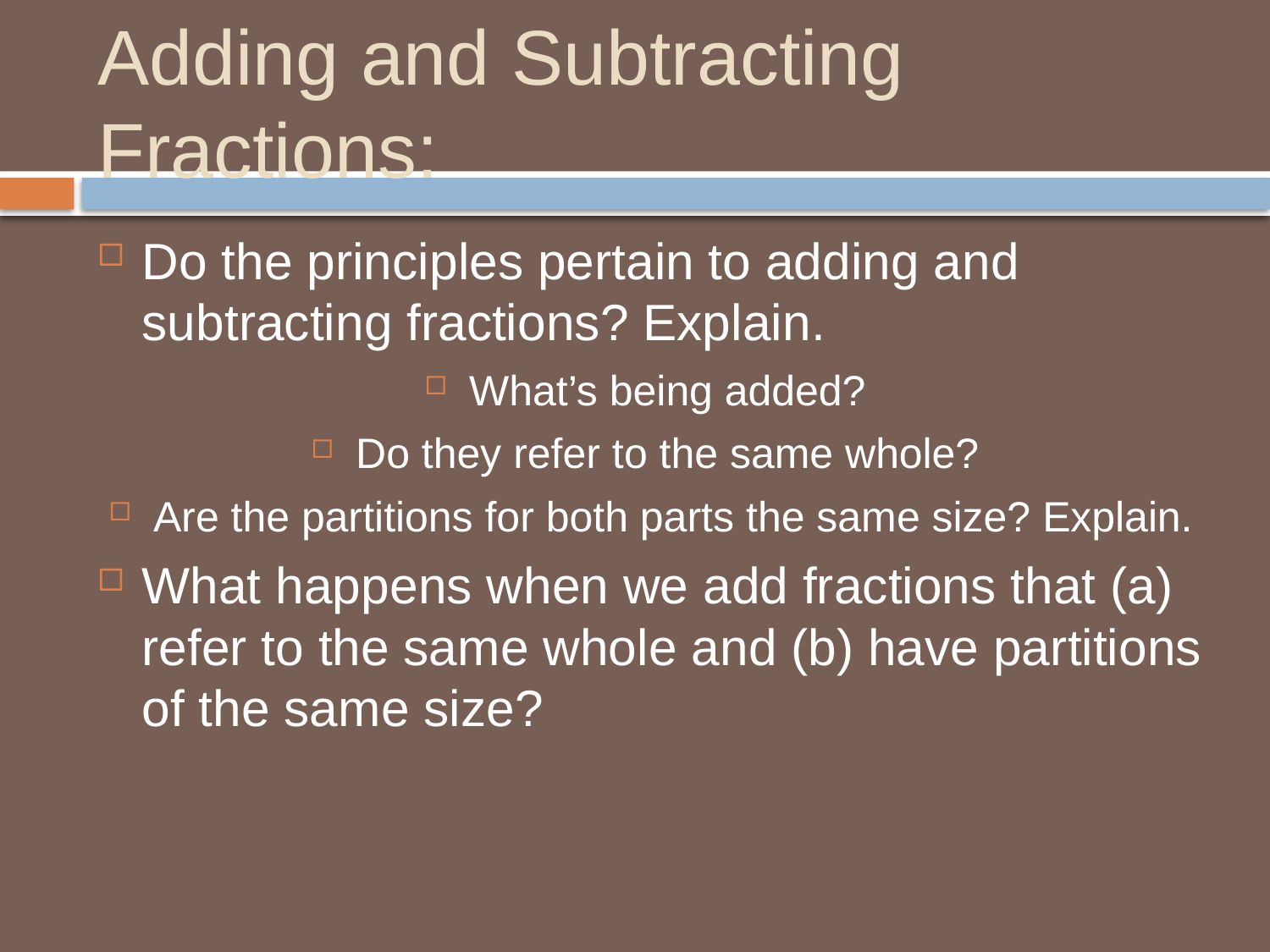

# Adding and Subtracting Fractions:
Do the principles pertain to adding and subtracting fractions? Explain.
What’s being added?
Do they refer to the same whole?
Are the partitions for both parts the same size? Explain.
What happens when we add fractions that (a) refer to the same whole and (b) have partitions of the same size?